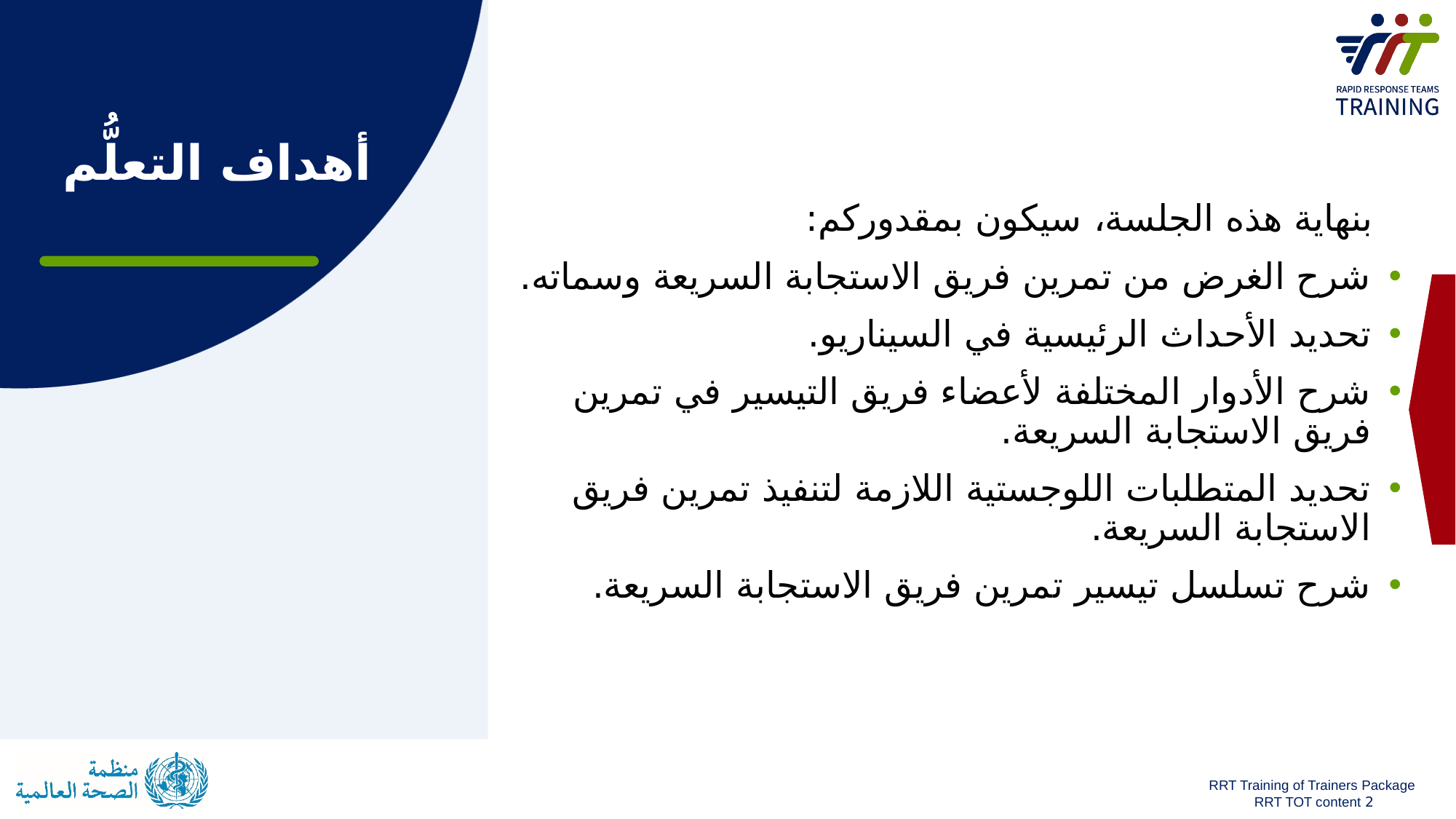

# أهداف التعلُّم
شرح الغرض من تمرين فريق الاستجابة السريعة وسماته.
تحديد الأحداث الرئيسية في السيناريو.
شرح الأدوار المختلفة لأعضاء فريق التيسير في تمرين فريق الاستجابة السريعة.
تحديد المتطلبات اللوجستية اللازمة لتنفيذ تمرين فريق الاستجابة السريعة.
شرح تسلسل تيسير تمرين فريق الاستجابة السريعة.
بنهاية هذه الجلسة، سيكون بمقدوركم: